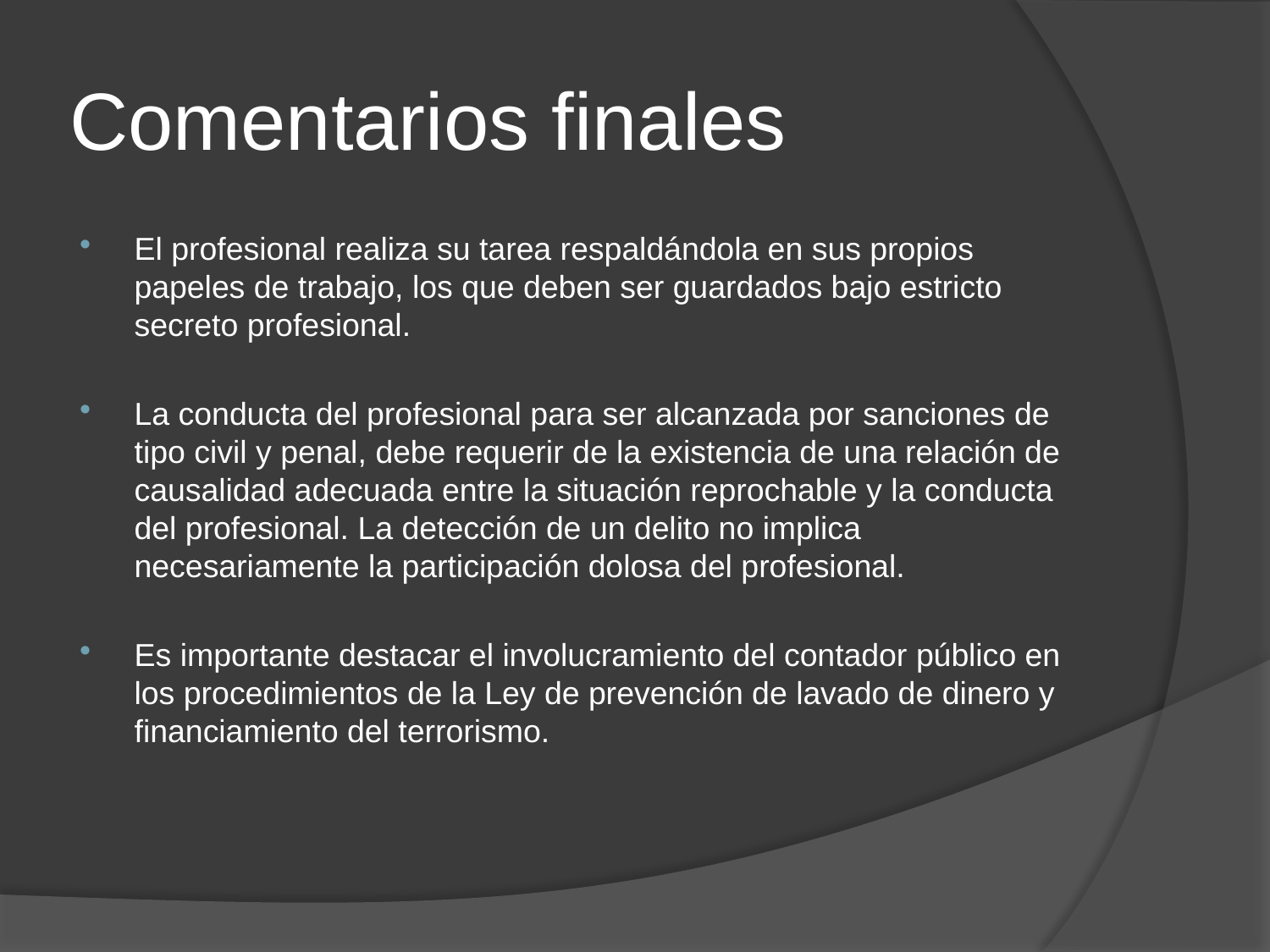

# Comentarios finales
El profesional realiza su tarea respaldándola en sus propios papeles de trabajo, los que deben ser guardados bajo estricto secreto profesional.

La conducta del profesional para ser alcanzada por sanciones de tipo civil y penal, debe requerir de la existencia de una relación de causalidad adecuada entre la situación reprochable y la conducta del profesional. La detección de un delito no implica necesariamente la participación dolosa del profesional.

Es importante destacar el involucramiento del contador público en los procedimientos de la Ley de prevención de lavado de dinero y financiamiento del terrorismo.